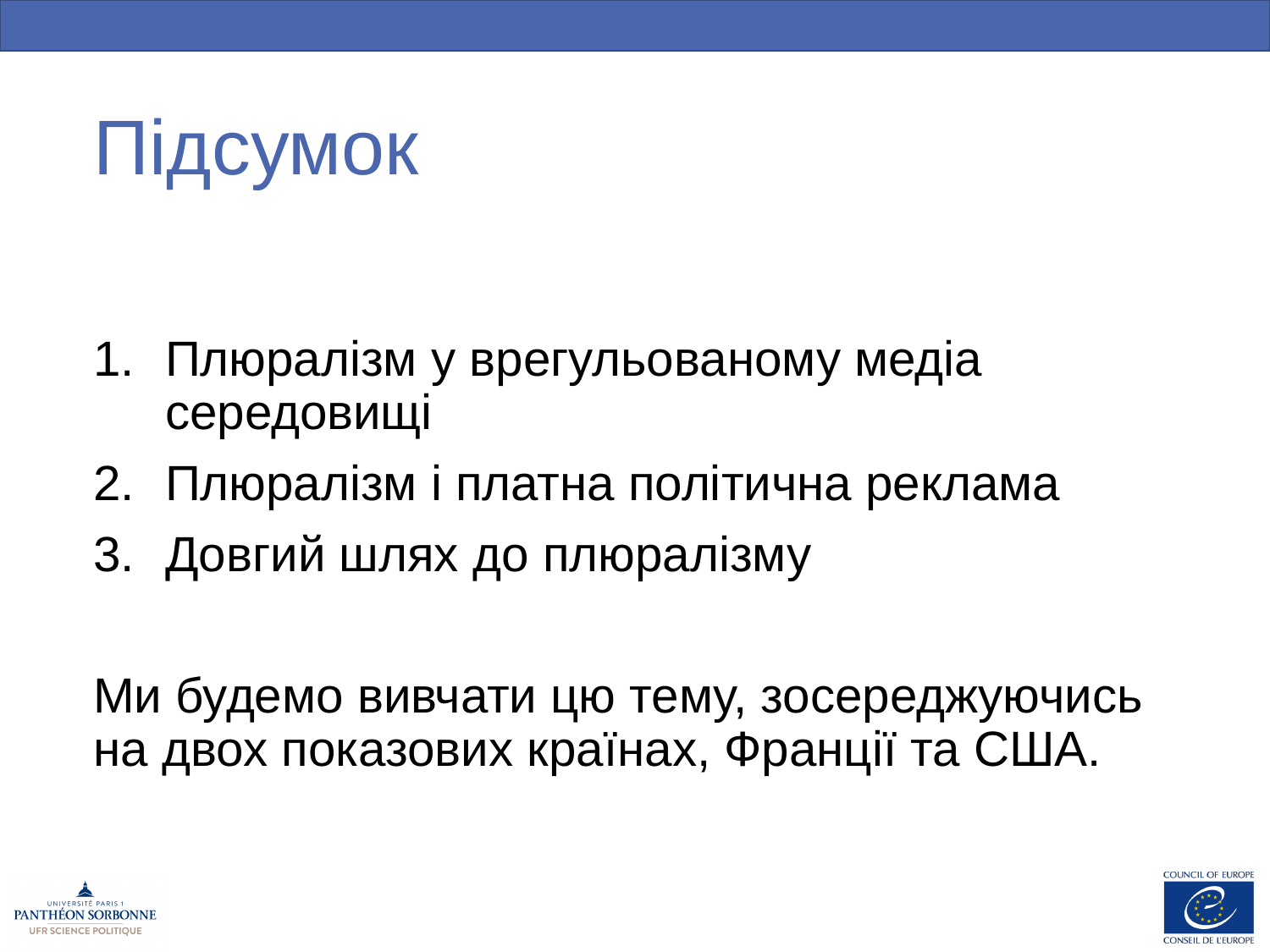

# Підсумок
Плюралізм у врегульованому медіа середовищі
Плюралізм і платна політична реклама
Довгий шлях до плюралізму

Ми будемо вивчати цю тему, зосереджуючись на двох показових країнах, Франції та США.